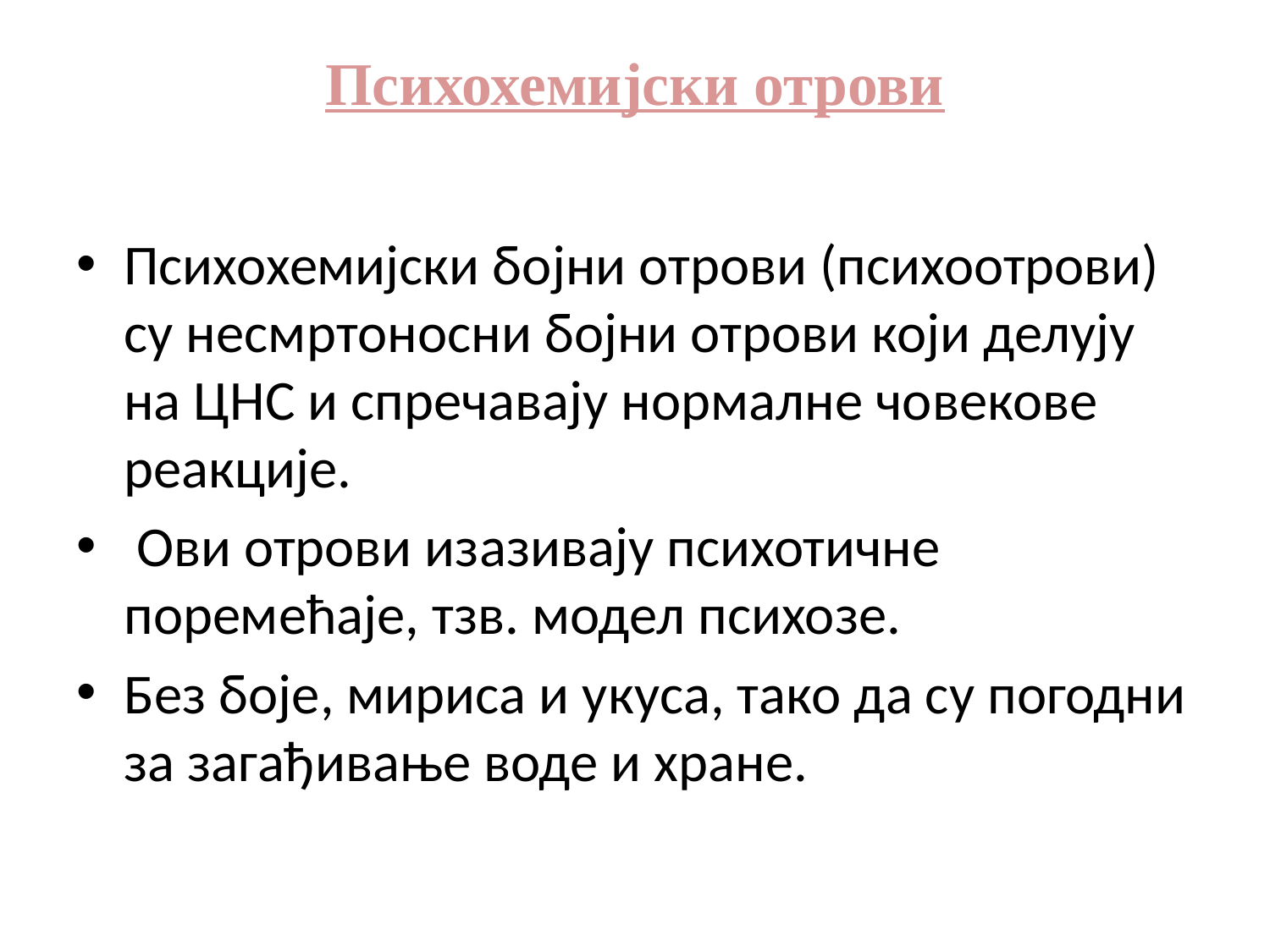

# Психохемијски отрови
Психохемијски бојни отрови (психоотрови) су несмртоносни бојни отрови који делују на ЦНС и спречавају нормалне човекове реакције.
 Ови отрови изазивају психотичне поремећаје, тзв. модел психозе.
Без боје, мириса и укуса, тако да су погодни за загађивање воде и хране.